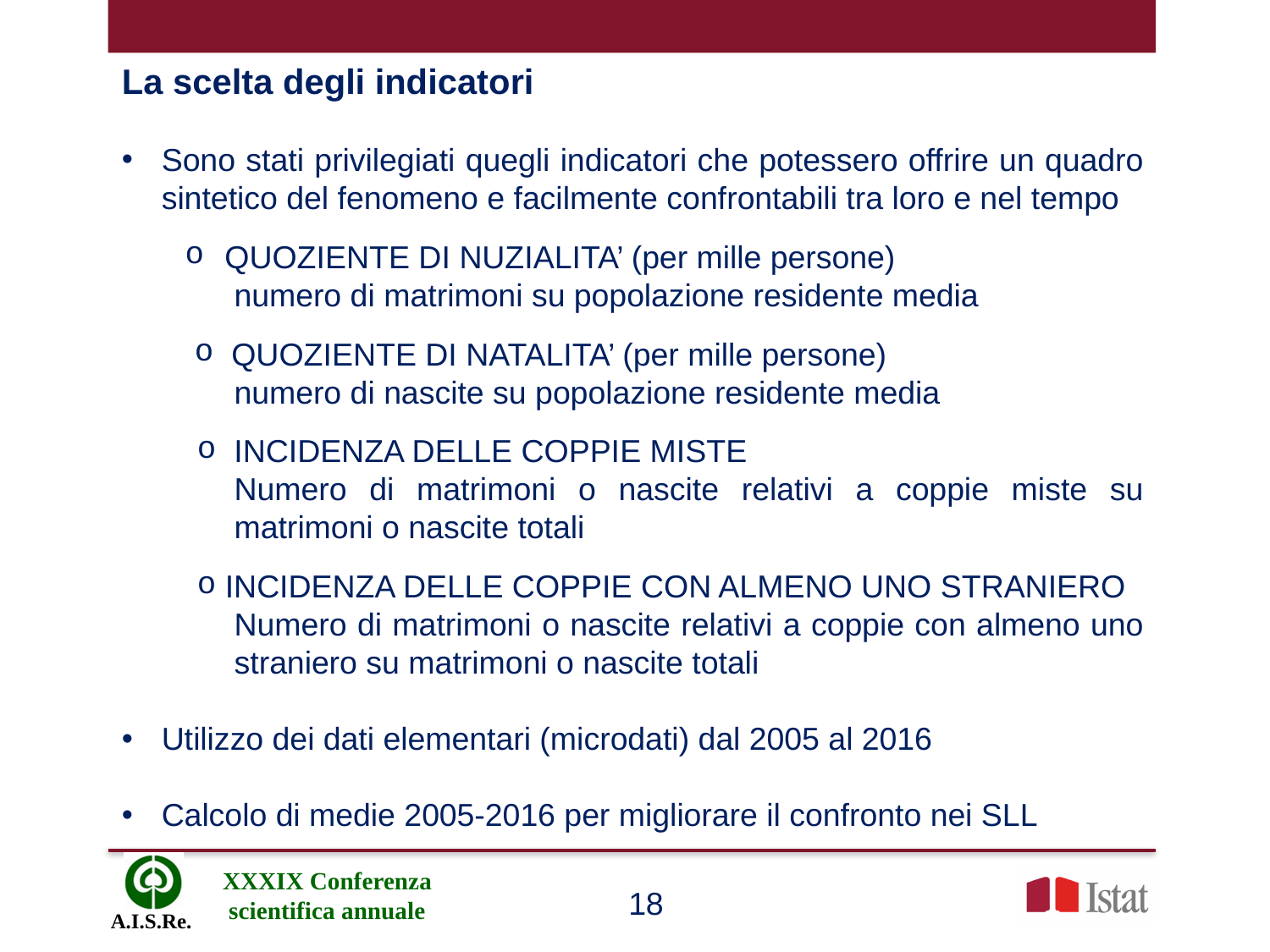

La scelta degli indicatori

Sono stati privilegiati quegli indicatori che potessero offrire un quadro sintetico del fenomeno e facilmente confrontabili tra loro e nel tempo

QUOZIENTE DI NUZIALITA’ (per mille persone)
numero di matrimoni su popolazione residente media

  QUOZIENTE DI NATALITA’ (per mille persone)
numero di nascite su popolazione residente media

  INCIDENZA DELLE COPPIE MISTE
Numero di matrimoni o nascite relativi a coppie miste su matrimoni o nascite totali

 INCIDENZA DELLE COPPIE CON ALMENO UNO STRANIERO
Numero di matrimoni o nascite relativi a coppie con almeno uno straniero su matrimoni o nascite totali

Utilizzo dei dati elementari (microdati) dal 2005 al 2016

Calcolo di medie 2005-2016 per migliorare il confronto nei SLL
18